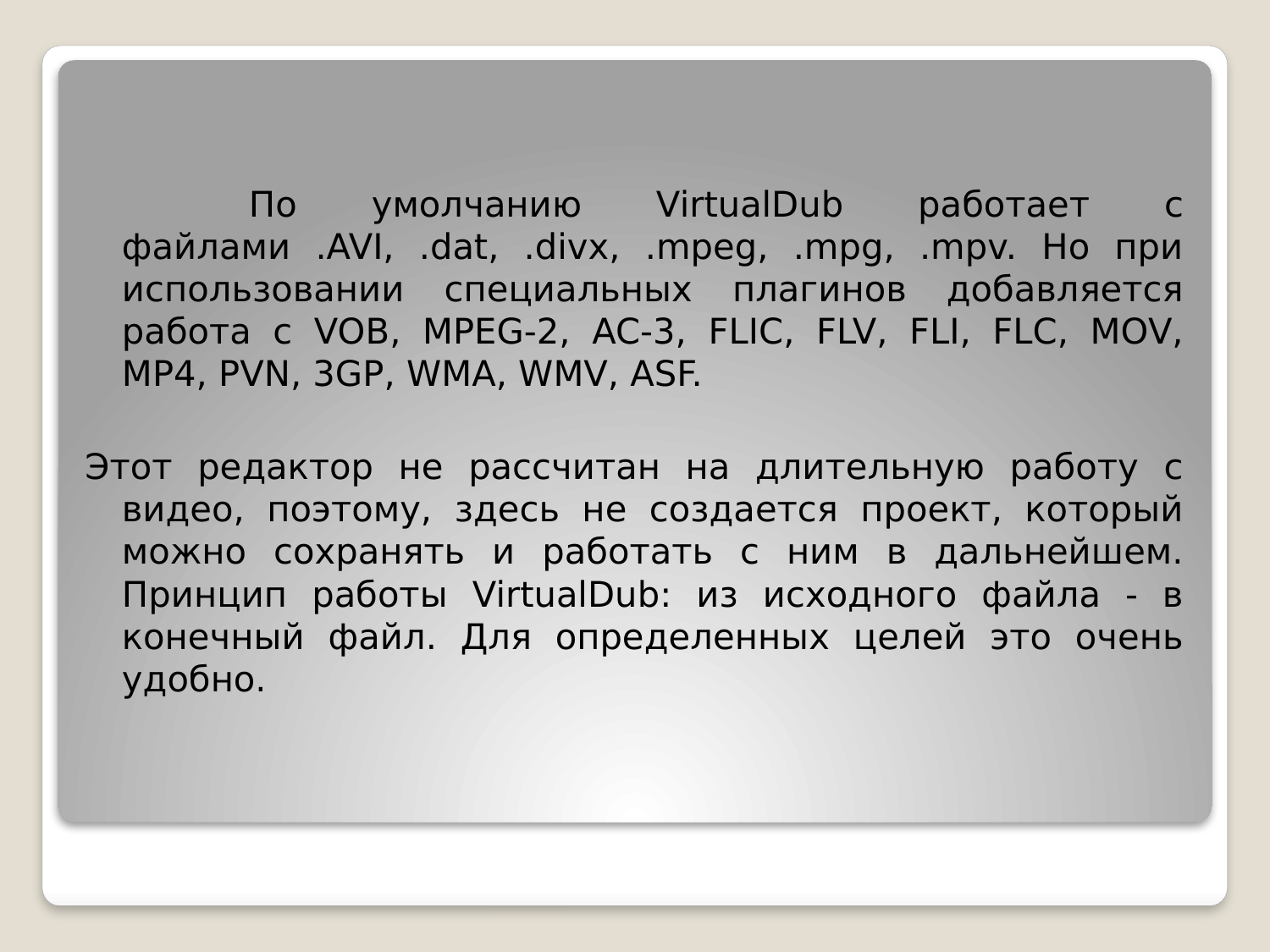

По умолчанию VirtualDub работает с файлами .AVI, .dat, .divx, .mpeg, .mpg, .mpv. Но при использовании специальных плагинов добавляется работа с VOB, MPEG-2, AC-3, FLIC, FLV, FLI, FLC, MOV, MP4, PVN, 3GP, WMA, WMV, ASF.

Этот редактор не рассчитан на длительную работу с видео, поэтому, здесь не создается проект, который можно сохранять и работать с ним в дальнейшем. Принцип работы VirtualDub: из исходного файла - в конечный файл. Для определенных целей это очень удобно.